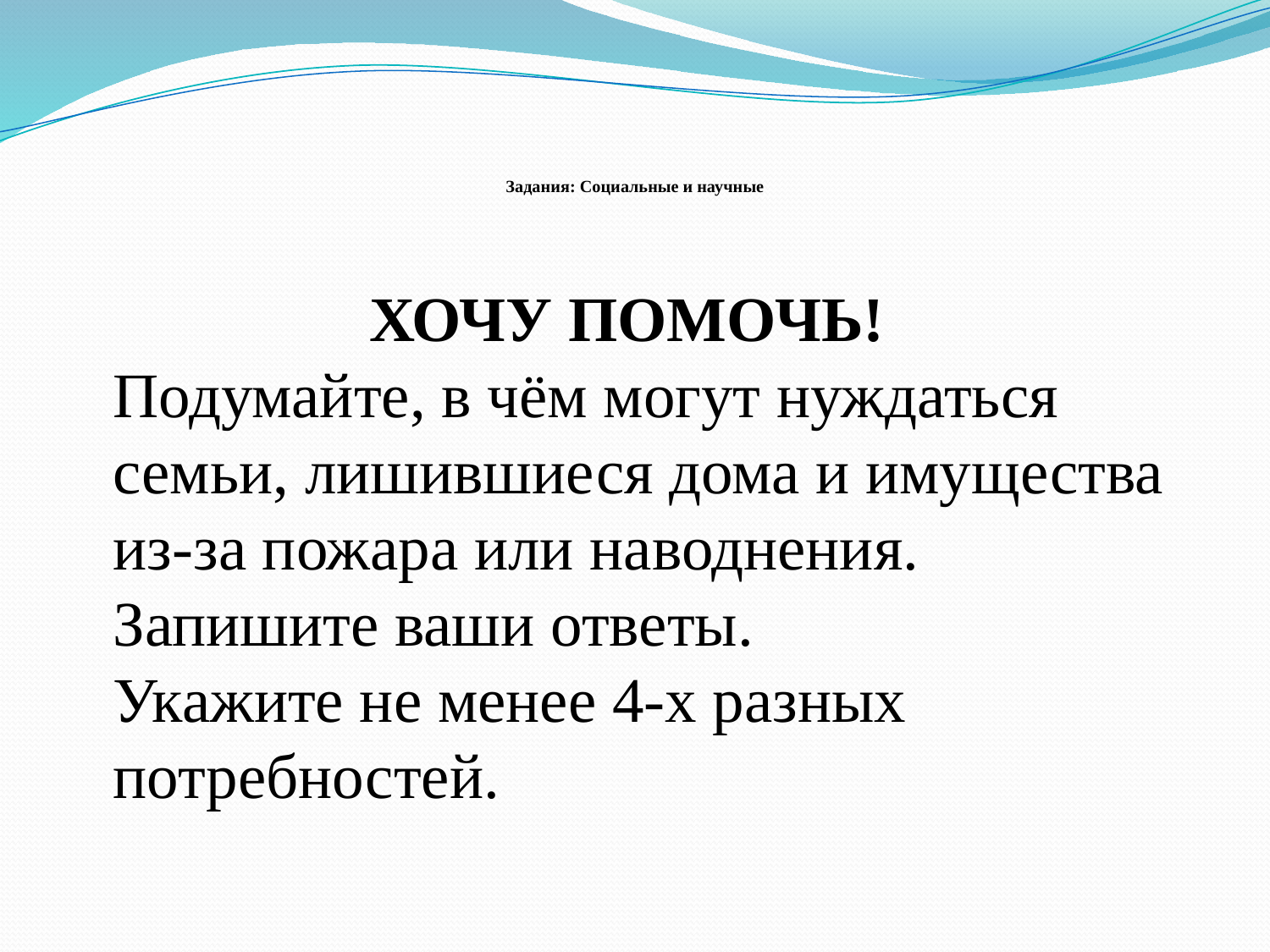

# Задания: Социальные и научные

ХОЧУ ПОМОЧЬ!
	Подумайте, в чём могут нуждаться семьи, лишившиеся дома и имущества из-за пожара или наводнения.
	Запишите ваши ответы.
	Укажите не менее 4-х разных потребностей.